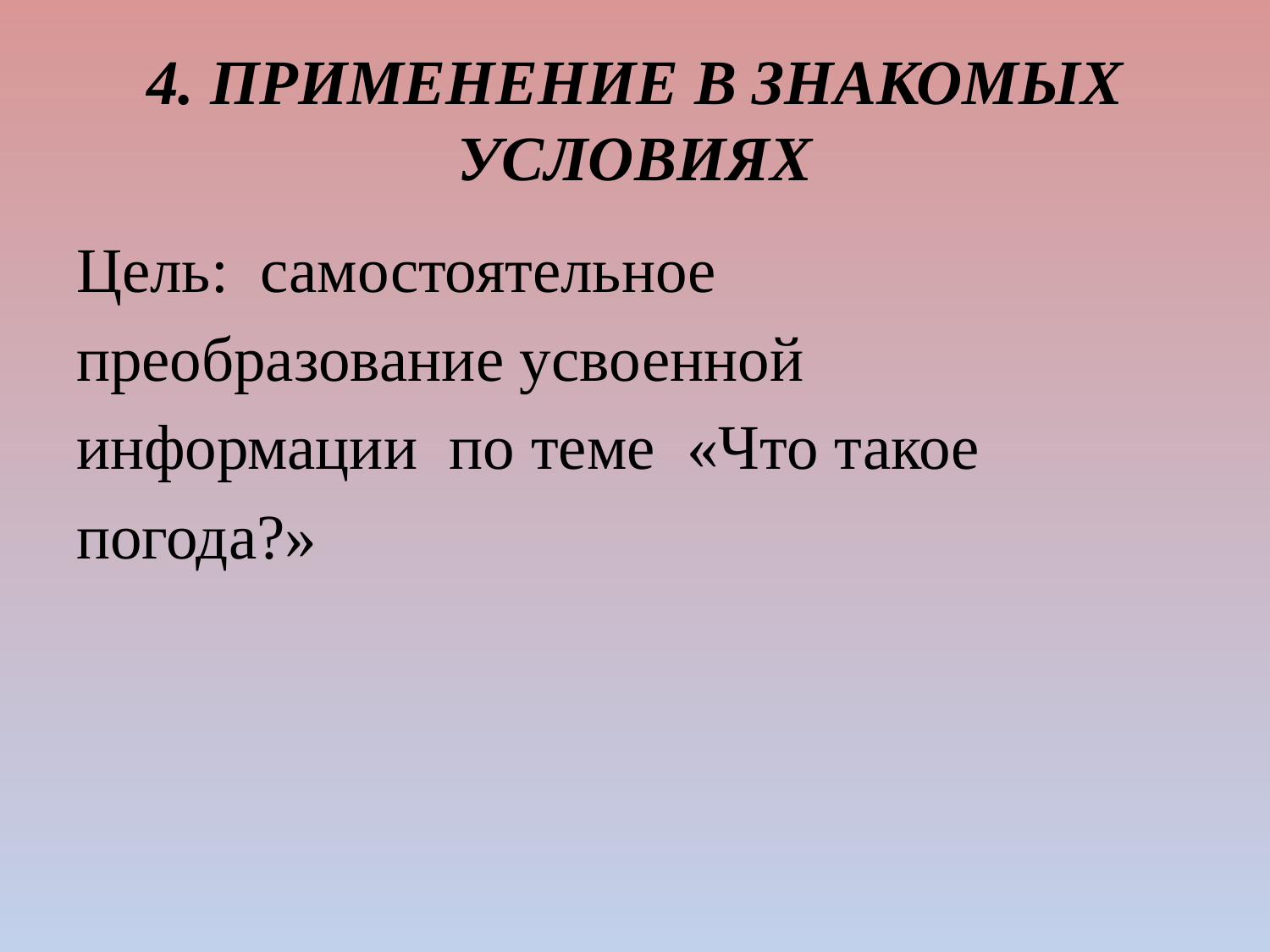

# 4. ПРИМЕНЕНИЕ В ЗНАКОМЫХ УСЛОВИЯХ
Цель:  самостоятельное
преобразование усвоенной
информации  по теме  «Что такое
погода?»